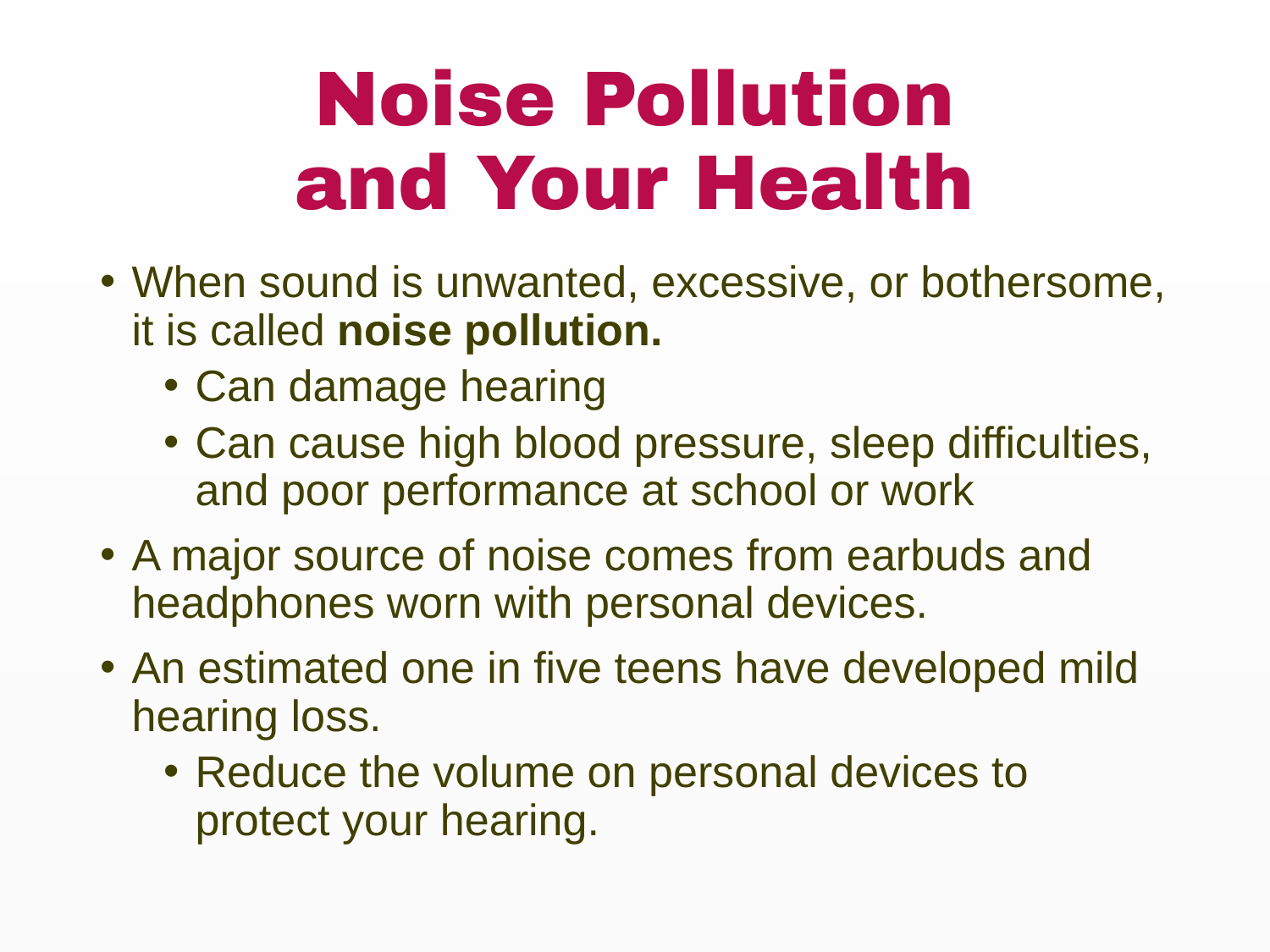

# Noise Pollution and Your Health
When sound is unwanted, excessive, or bothersome, it is called noise pollution.
Can damage hearing
Can cause high blood pressure, sleep difficulties, and poor performance at school or work
A major source of noise comes from earbuds and headphones worn with personal devices.
An estimated one in five teens have developed mild hearing loss.
Reduce the volume on personal devices to protect your hearing.